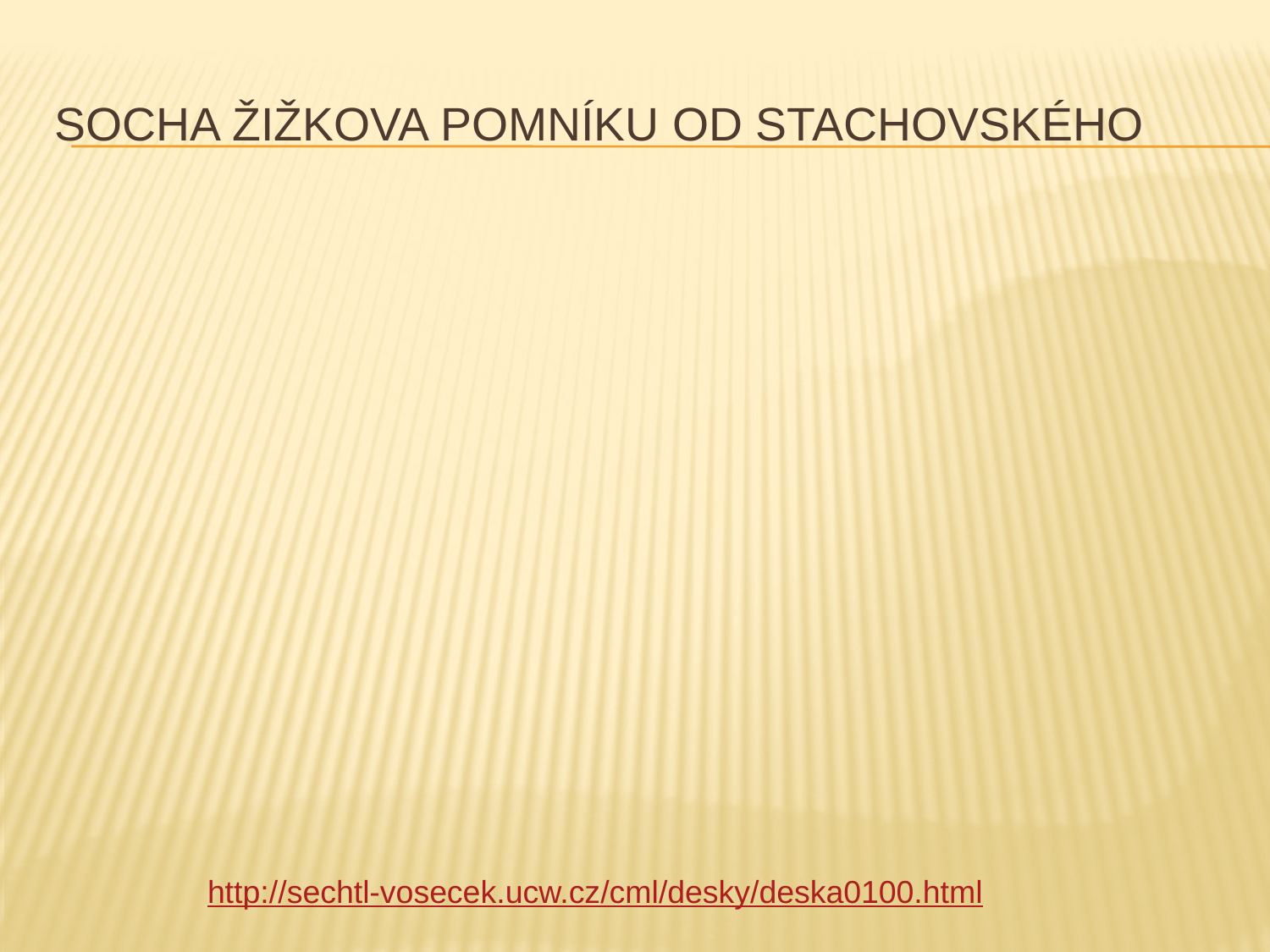

# socha Žižkova pomníku od Stachovského

http://sechtl-vosecek.ucw.cz/cml/desky/deska0100.html